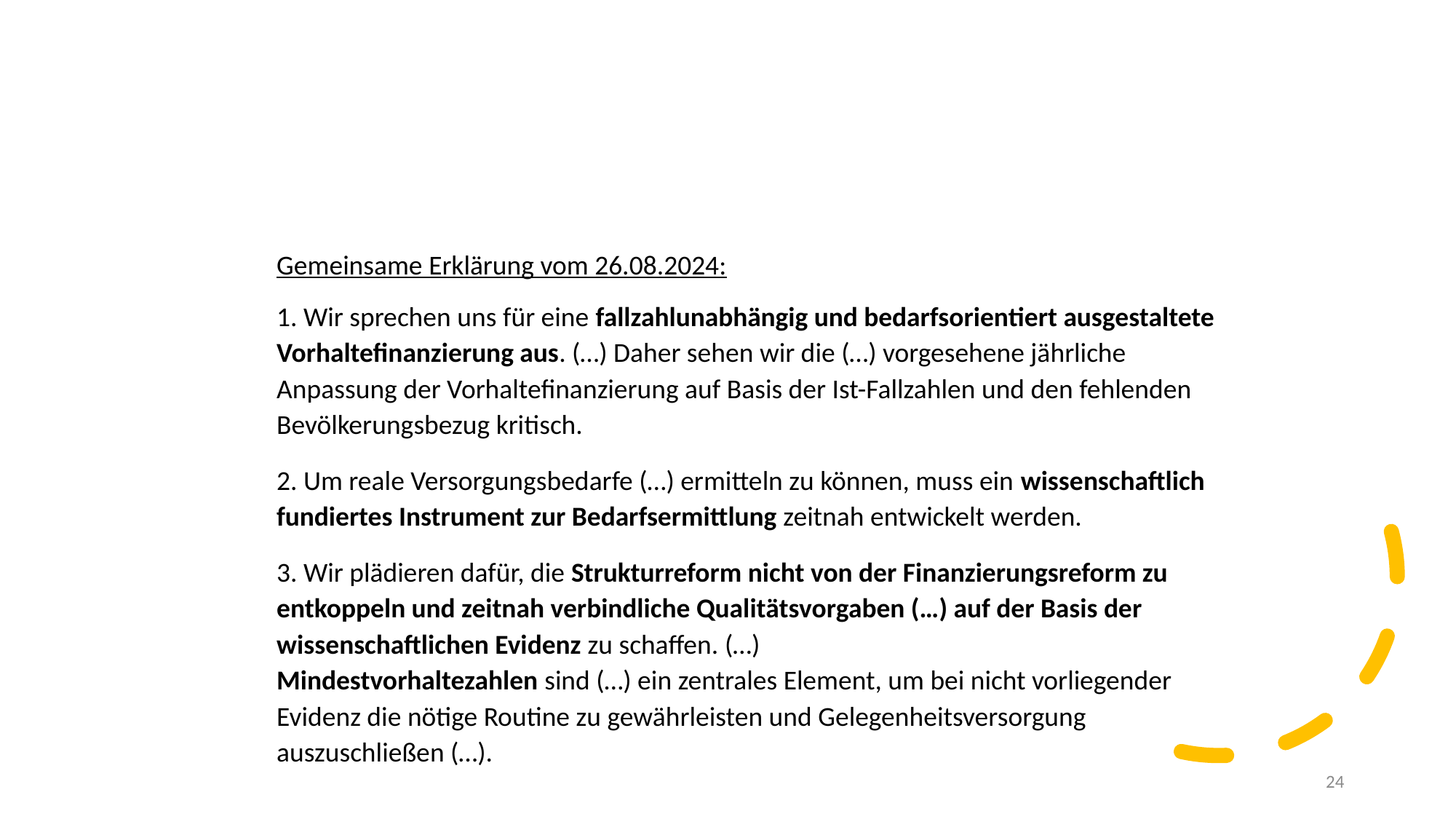

# Gemeinsame Erklärung vom 26.08.2024:
1. Wir sprechen uns für eine fallzahlunabhängig und bedarfsorientiert ausgestaltete Vorhaltefinanzierung aus. (…) Daher sehen wir die (…) vorgesehene jährliche Anpassung der Vorhaltefinanzierung auf Basis der Ist-Fallzahlen und den fehlenden Bevölkerungsbezug kritisch.
2. Um reale Versorgungsbedarfe (…) ermitteln zu können, muss ein wissenschaftlich fundiertes Instrument zur Bedarfsermittlung zeitnah entwickelt werden.
3. Wir plädieren dafür, die Strukturreform nicht von der Finanzierungsreform zu entkoppeln und zeitnah verbindliche Qualitätsvorgaben (…) auf der Basis der wissenschaftlichen Evidenz zu schaffen. (…)                                     Mindestvorhaltezahlen sind (…) ein zentrales Element, um bei nicht vorliegender Evidenz die nötige Routine zu gewährleisten und Gelegenheitsversorgung auszuschließen (…).

24